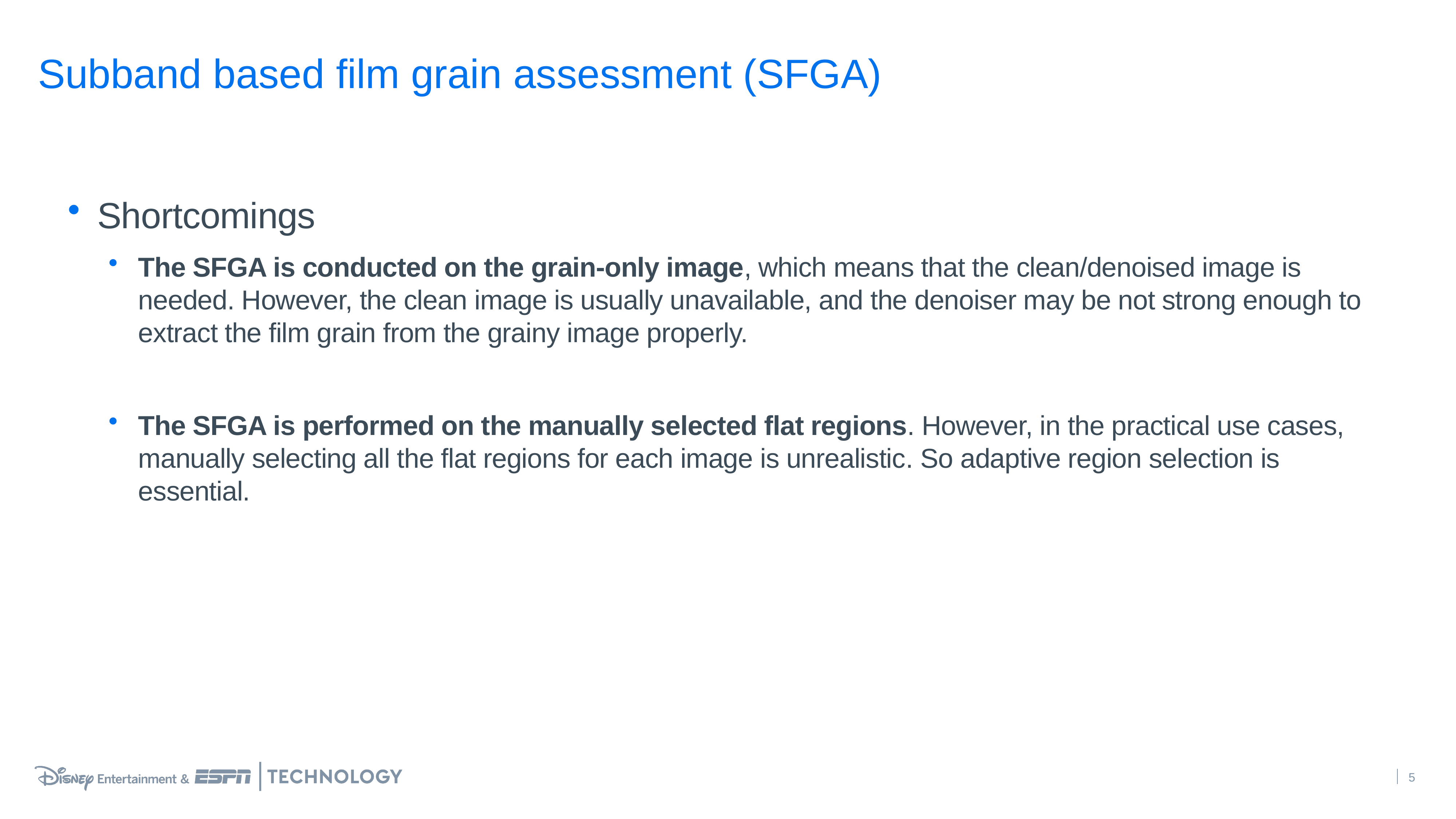

# Subband based film grain assessment (SFGA)
Shortcomings
The SFGA is conducted on the grain-only image, which means that the clean/denoised image is needed. However, the clean image is usually unavailable, and the denoiser may be not strong enough to extract the film grain from the grainy image properly.

The SFGA is performed on the manually selected flat regions. However, in the practical use cases, manually selecting all the flat regions for each image is unrealistic. So adaptive region selection is essential.

5